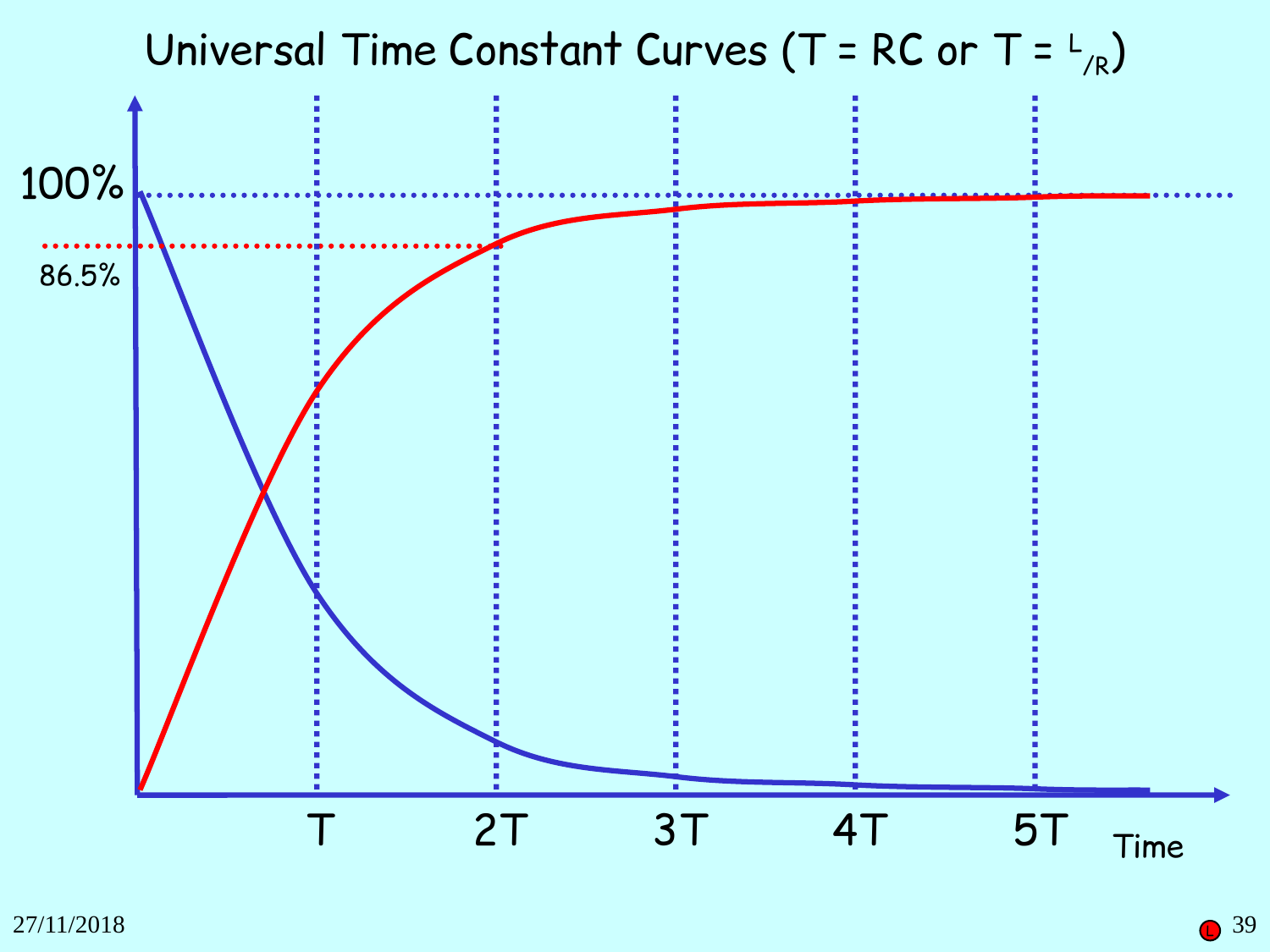

Universal Time Constant Curves (T = RC or T = L/R)

100%

86.5%
T
2T
3T
4T
5T
Time
27/11/2018
39
L